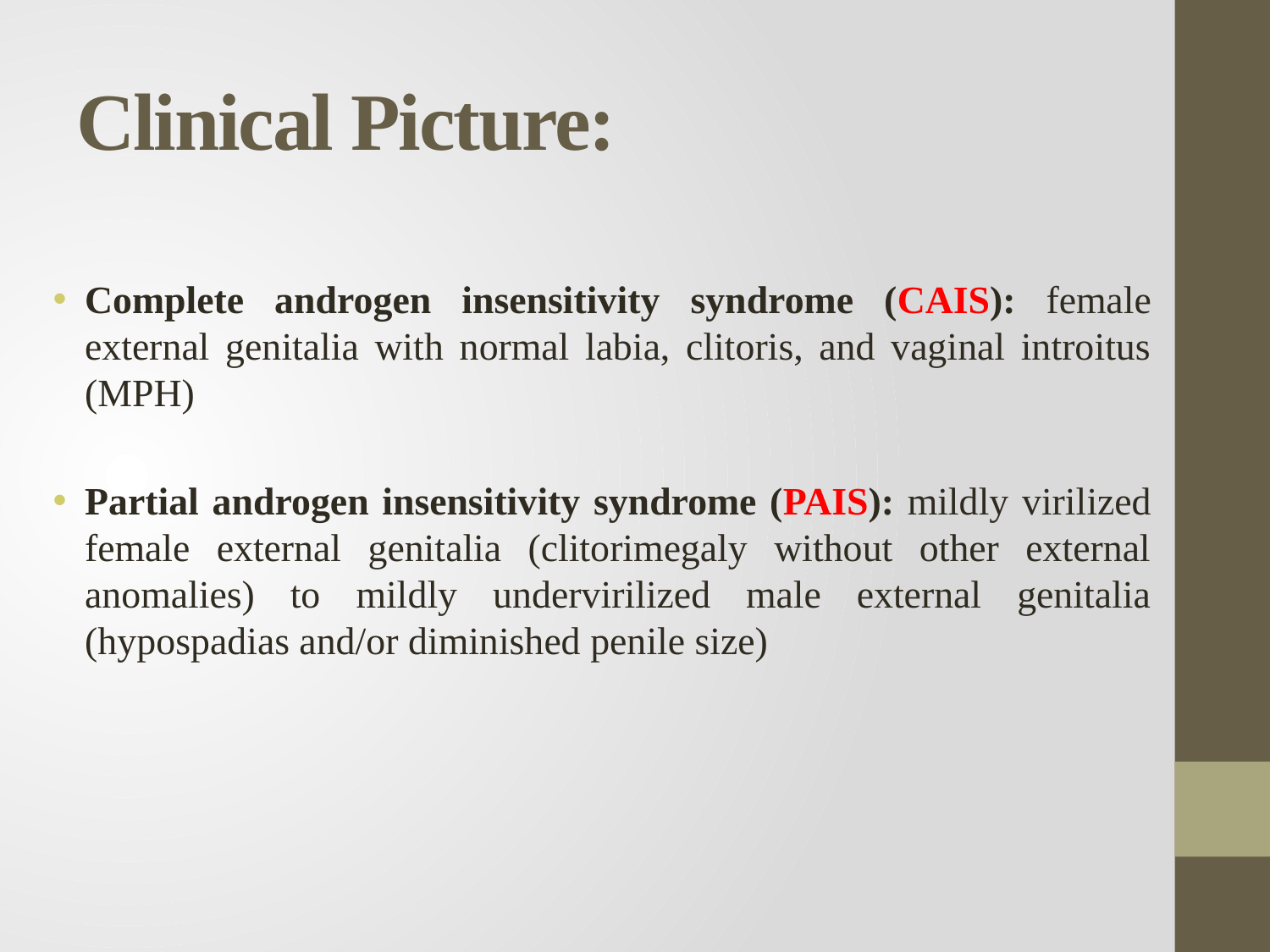

# Clinical Picture:
Complete androgen insensitivity syndrome (CAIS): female external genitalia with normal labia, clitoris, and vaginal introitus (MPH)

Partial androgen insensitivity syndrome (PAIS): mildly virilized female external genitalia (clitorimegaly without other external anomalies) to mildly undervirilized male external genitalia (hypospadias and/or diminished penile size)